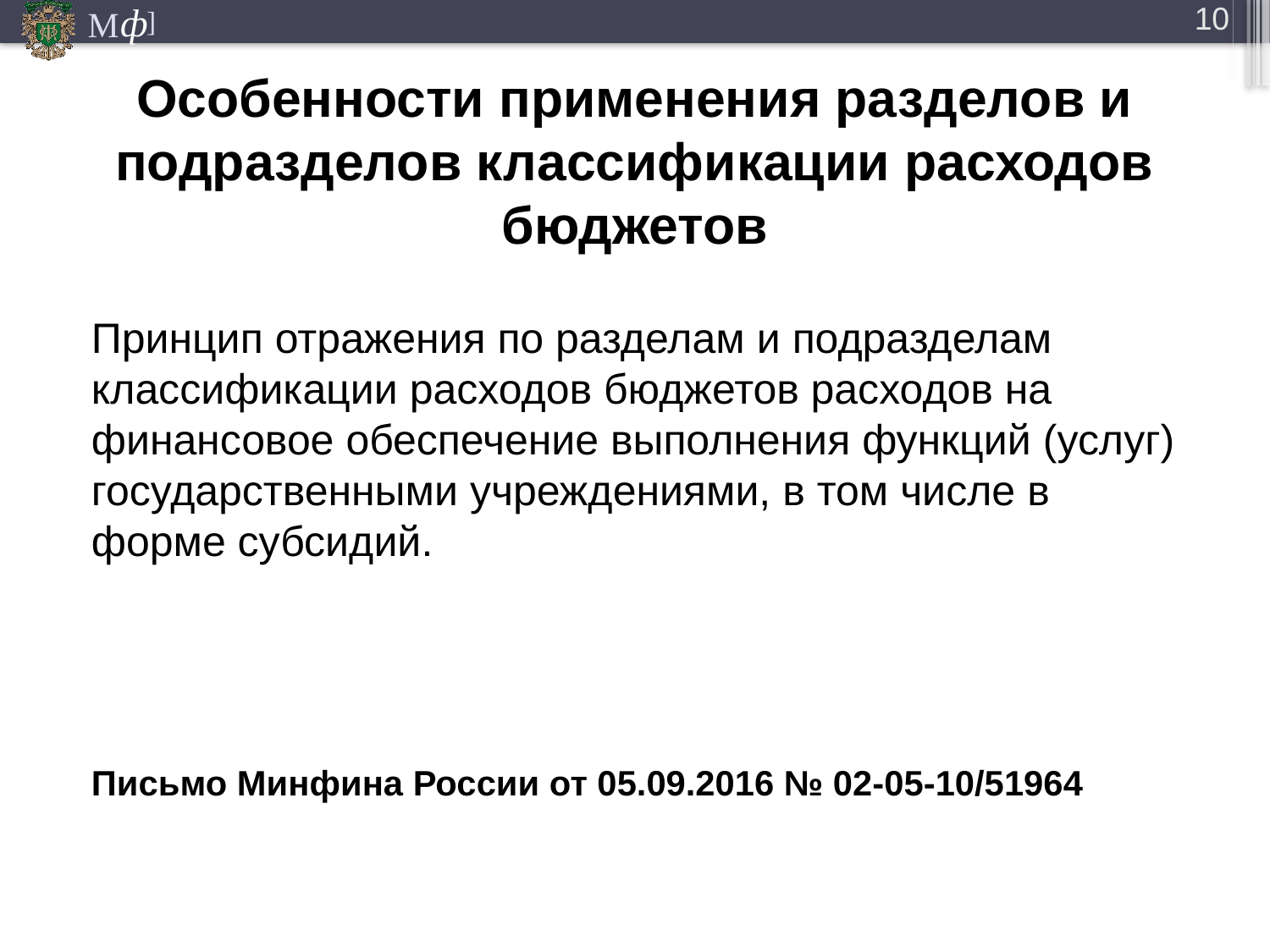

10
# Особенности применения разделов и подразделов классификации расходов бюджетов

Принцип отражения по разделам и подразделам классификации расходов бюджетов расходов на финансовое обеспечение выполнения функций (услуг) государственными учреждениями, в том числе в форме субсидий.

Письмо Минфина России от 05.09.2016 № 02-05-10/51964